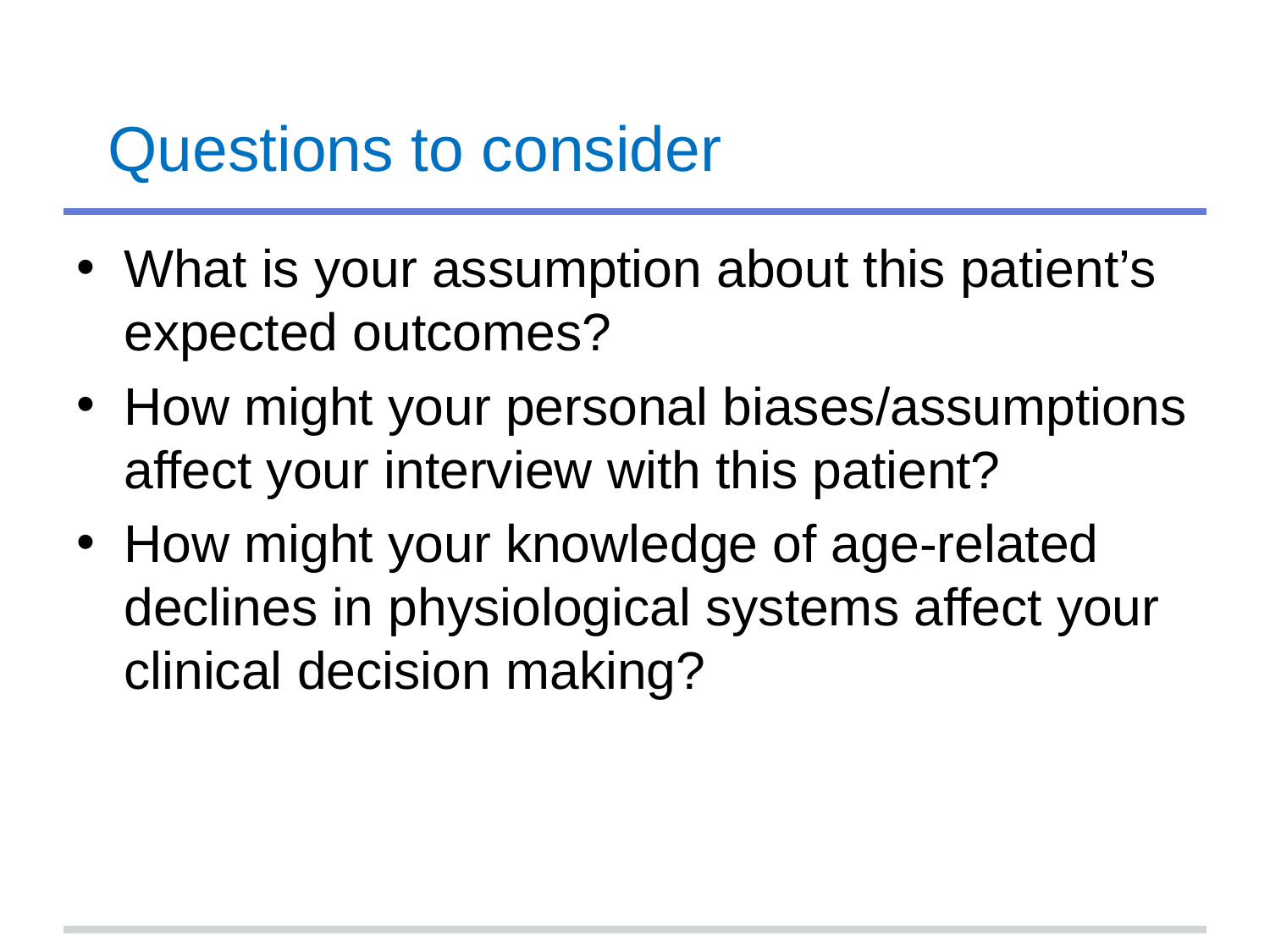

# Questions to consider
What is your assumption about this patient’s expected outcomes?
How might your personal biases/assumptions affect your interview with this patient?
How might your knowledge of age-related declines in physiological systems affect your clinical decision making?